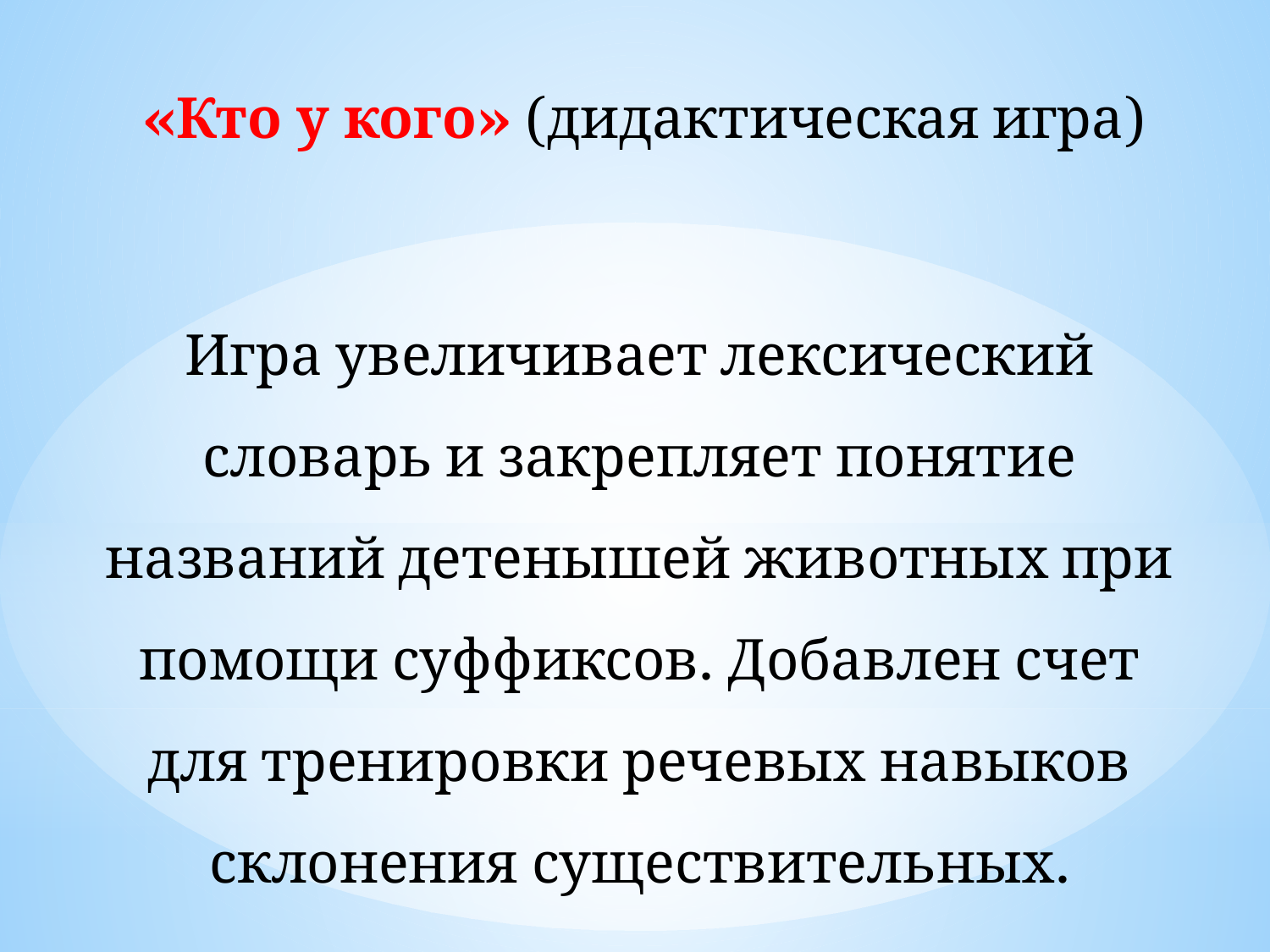

«Кто у кого» (дидактическая игра)

Игра увеличивает лексический словарь и закрепляет понятие названий детенышей животных при помощи суффиксов. Добавлен счет для тренировки речевых навыков склонения существительных.